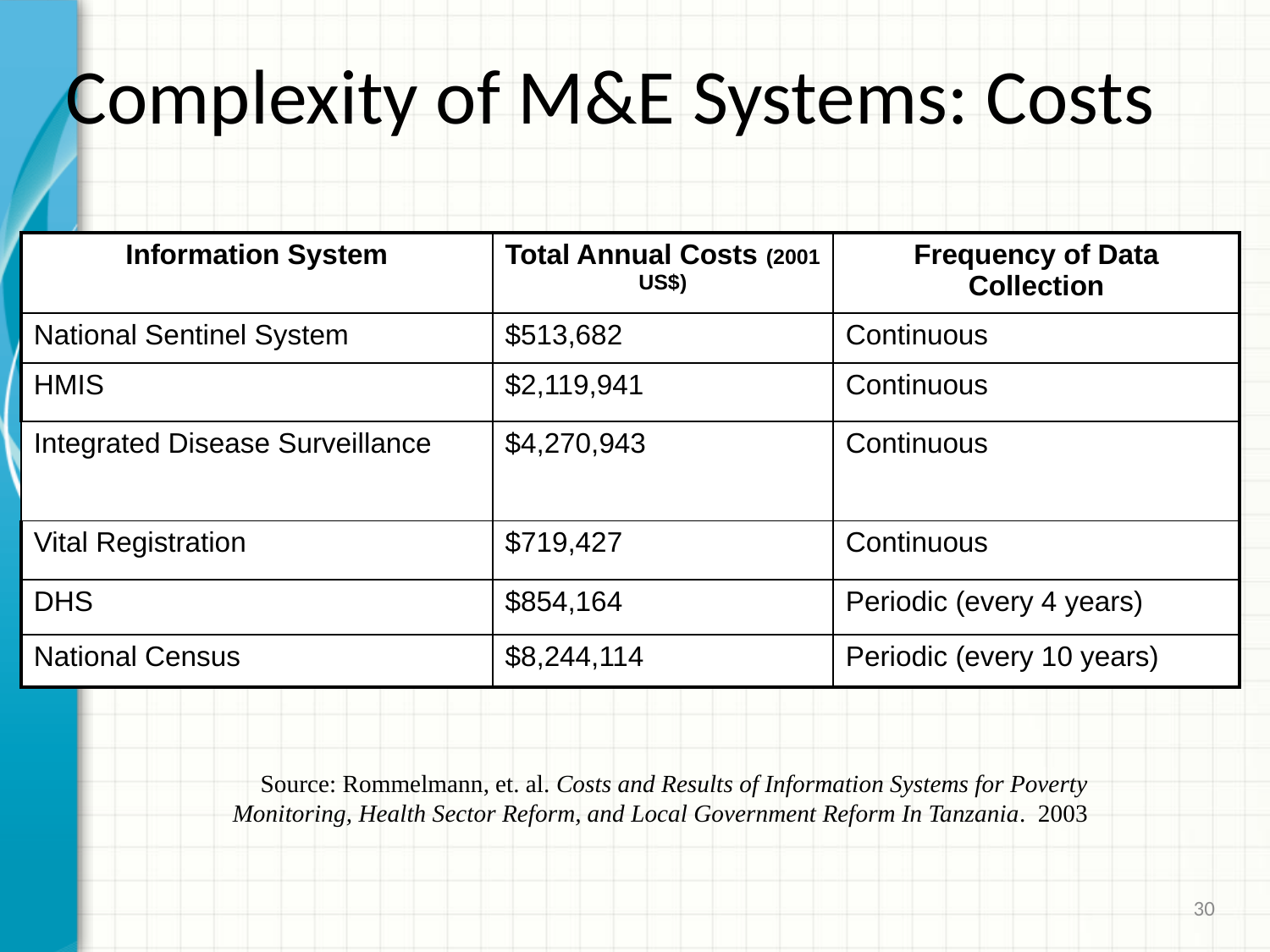

# Complexity of M&E Systems: Costs
| Information System | Total Annual Costs (2001 US$) | Frequency of Data Collection |
| --- | --- | --- |
| National Sentinel System | $513,682 | Continuous |
| HMIS | $2,119,941 | Continuous |
| Integrated Disease Surveillance | $4,270,943 | Continuous |
| Vital Registration | $719,427 | Continuous |
| DHS | $854,164 | Periodic (every 4 years) |
| National Census | $8,244,114 | Periodic (every 10 years) |
Source: Rommelmann, et. al. Costs and Results of Information Systems for Poverty Monitoring, Health Sector Reform, and Local Government Reform In Tanzania.  2003

30